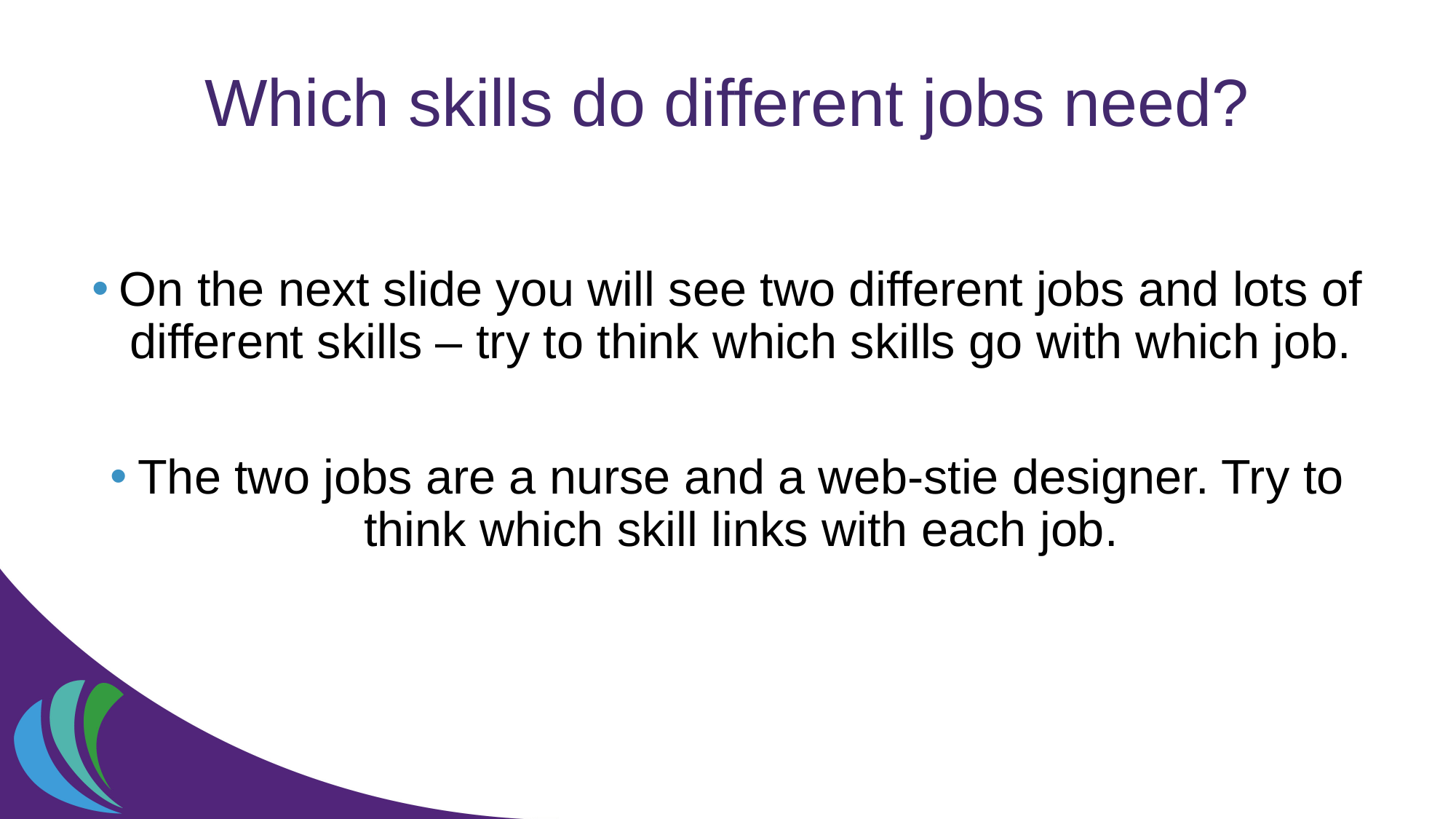

# Which skills do different jobs need?
On the next slide you will see two different jobs and lots of different skills – try to think which skills go with which job.

The two jobs are a nurse and a web-stie designer. Try to think which skill links with each job.